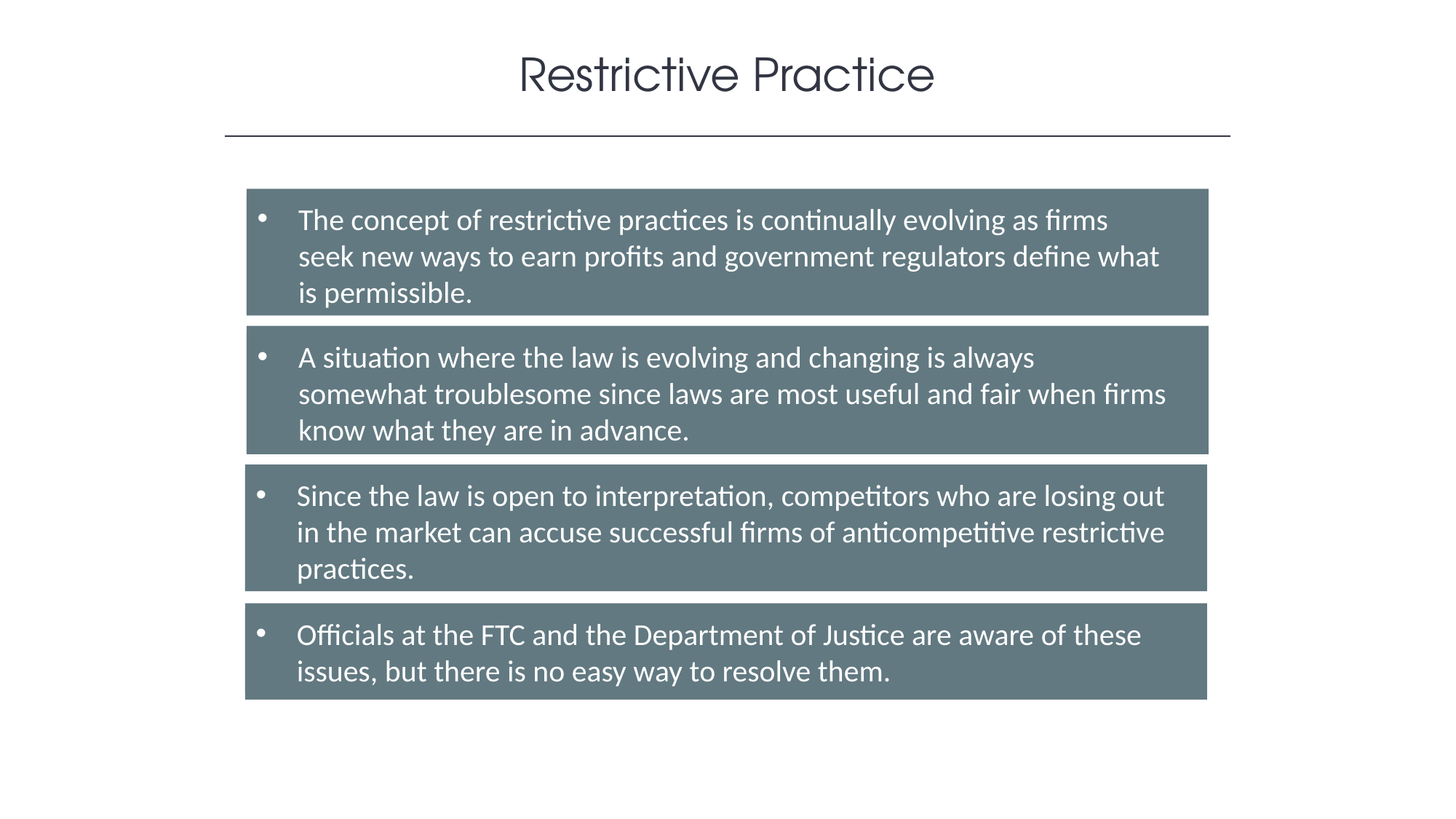

Restrictive Practice

The concept of restrictive practices is continually evolving as firms seek new ways to earn profits and government regulators define what is permissible.

A situation where the law is evolving and changing is always somewhat troublesome since laws are most useful and fair when firms know what they are in advance.

Since the law is open to interpretation, competitors who are losing out in the market can accuse successful firms of anticompetitive restrictive practices.

Officials at the FTC and the Department of Justice are aware of these issues, but there is no easy way to resolve them.